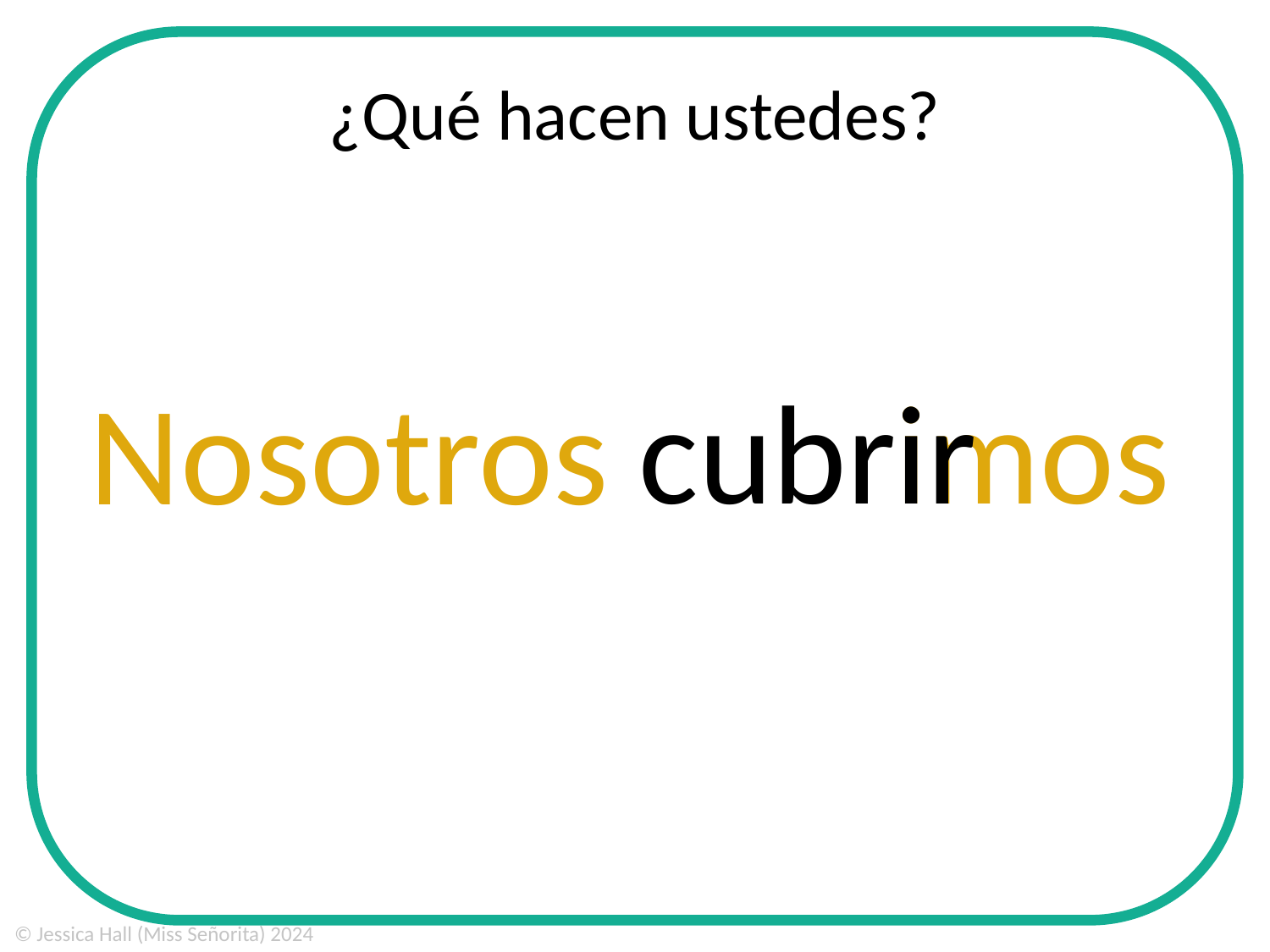

¿Qué hacen ustedes?
cubr
ir
imos
Nosotros